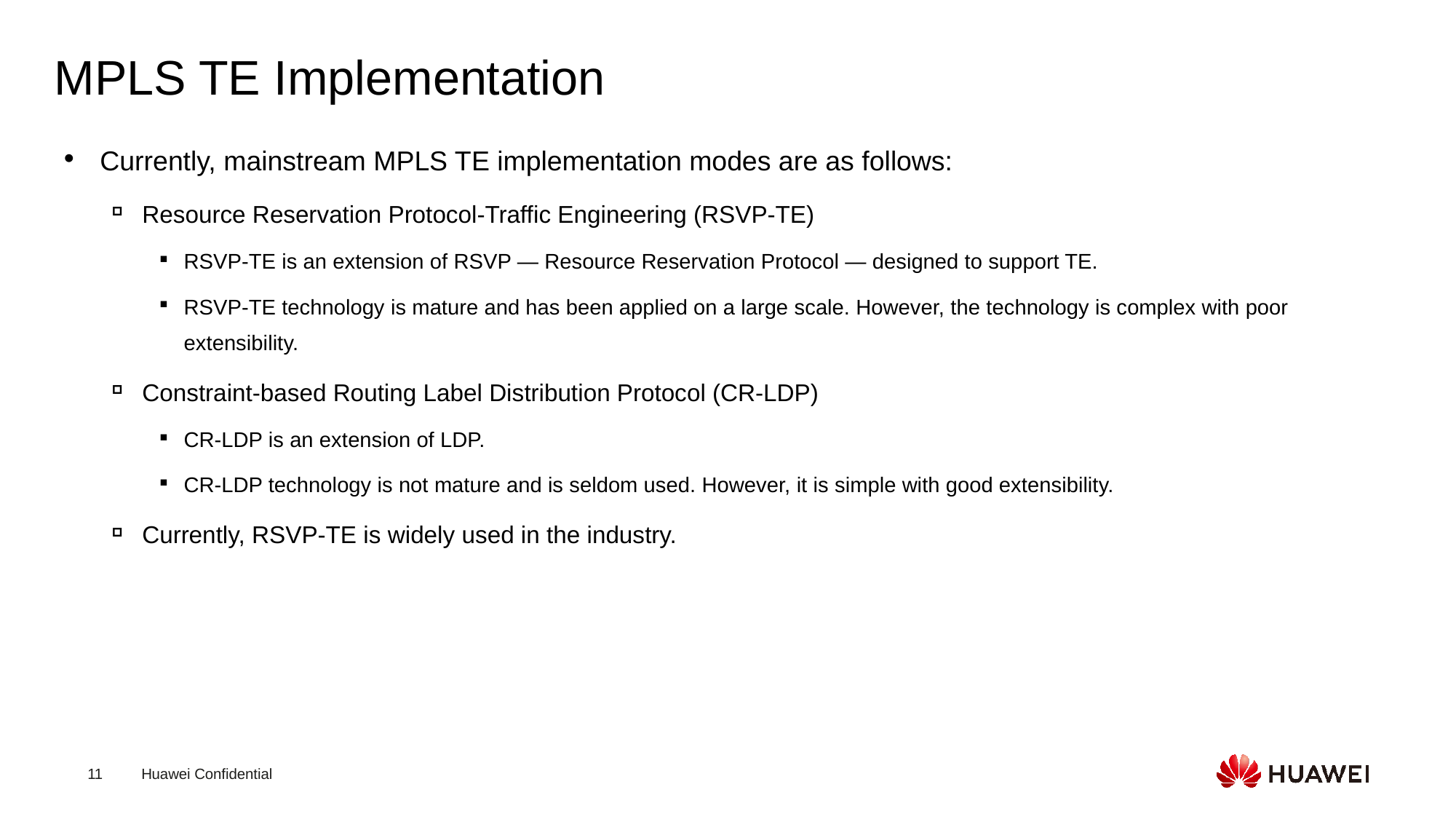

# MPLS TE Implementation
Currently, mainstream MPLS TE implementation modes are as follows:
Resource Reservation Protocol-Traffic Engineering (RSVP-TE)
RSVP-TE is an extension of RSVP — Resource Reservation Protocol — designed to support TE.
RSVP-TE technology is mature and has been applied on a large scale. However, the technology is complex with poor extensibility.
Constraint-based Routing Label Distribution Protocol (CR-LDP)
CR-LDP is an extension of LDP.
CR-LDP technology is not mature and is seldom used. However, it is simple with good extensibility.
Currently, RSVP-TE is widely used in the industry.